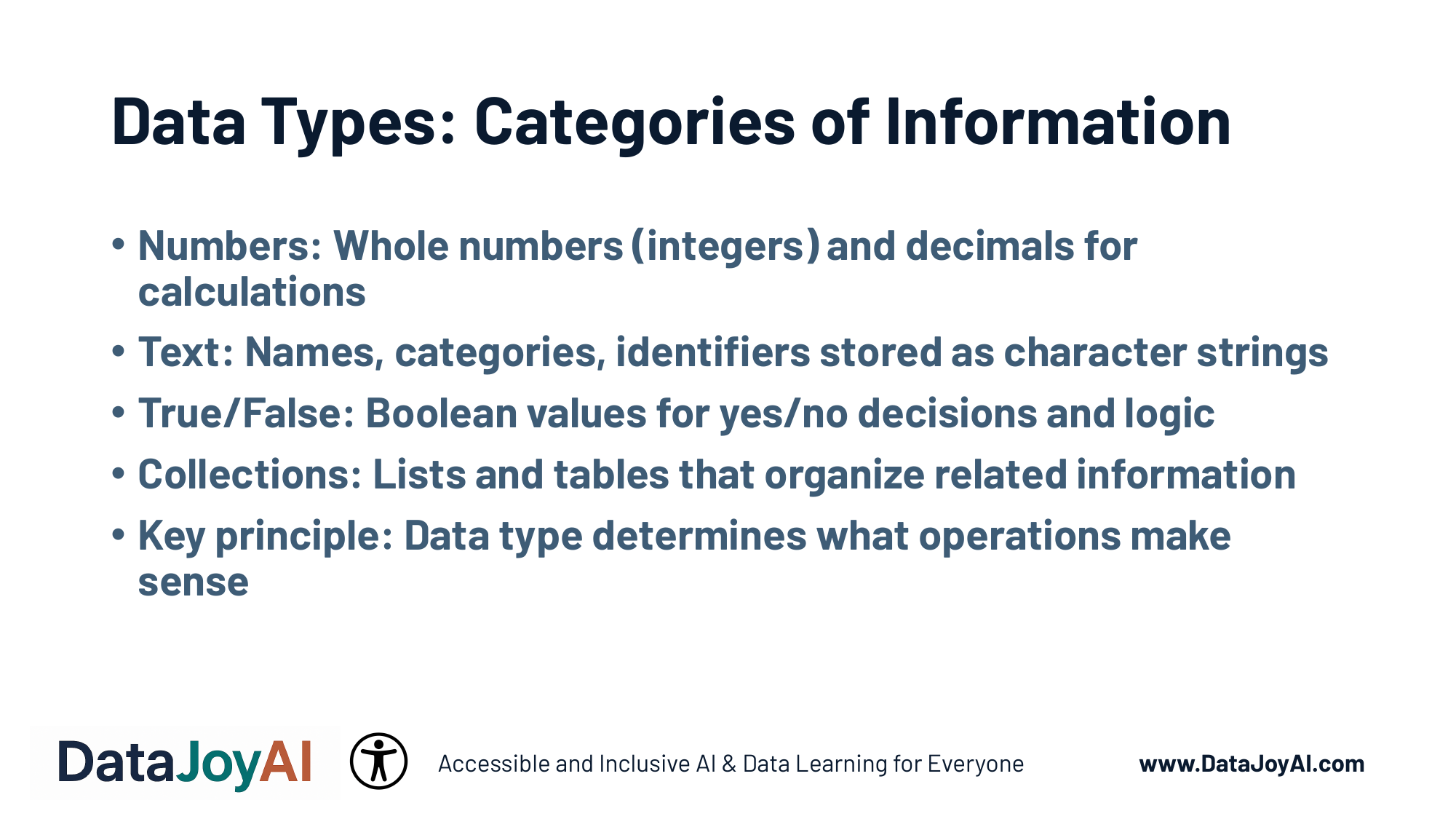

# Data Types: Categories of Information
Numbers: Whole numbers (integers) and decimals for calculations
Text: Names, categories, identifiers stored as character strings
True/False: Boolean values for yes/no decisions and logic
Collections: Lists and tables that organize related information
Key principle: Data type determines what operations make sense